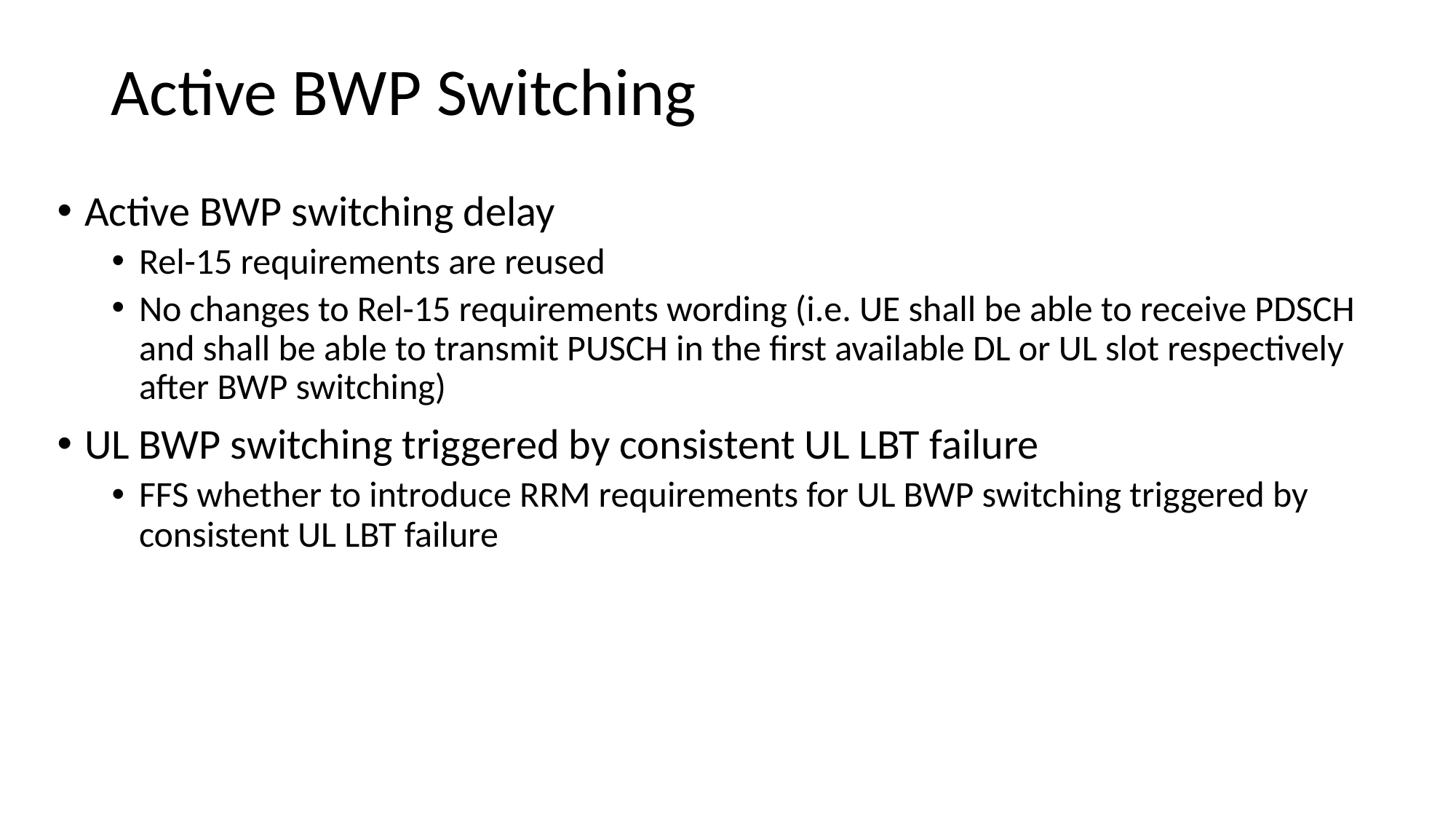

# Active BWP Switching
Active BWP switching delay
Rel-15 requirements are reused
No changes to Rel-15 requirements wording (i.e. UE shall be able to receive PDSCH and shall be able to transmit PUSCH in the first available DL or UL slot respectively after BWP switching)
UL BWP switching triggered by consistent UL LBT failure
FFS whether to introduce RRM requirements for UL BWP switching triggered by consistent UL LBT failure